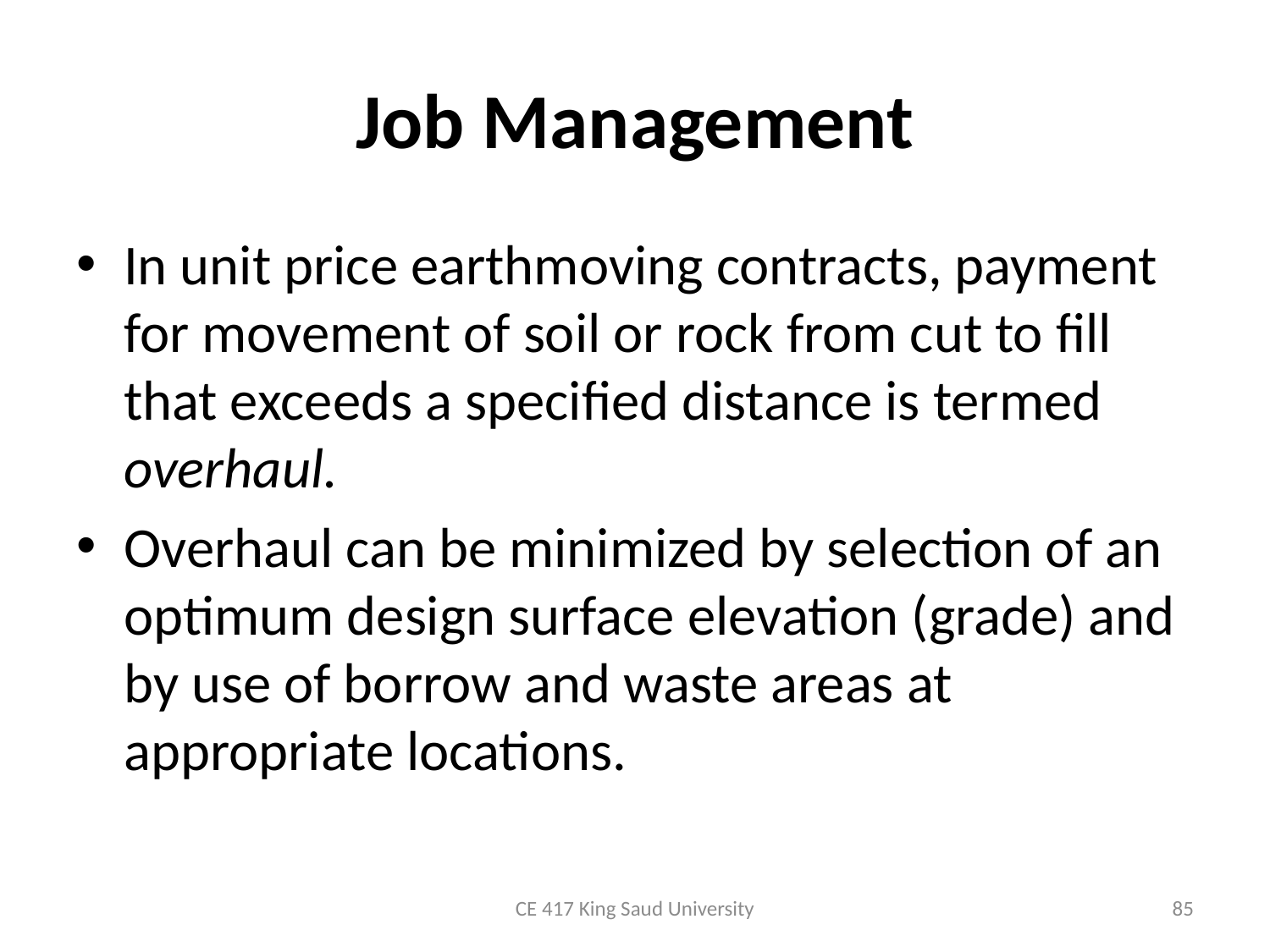

# Job Management
In unit price earthmoving contracts, payment for movement of soil or rock from cut to fill that exceeds a specified distance is termed overhaul.
Overhaul can be minimized by selection of an optimum design surface elevation (grade) and by use of borrow and waste areas at appropriate locations.
CE 417 King Saud University
85